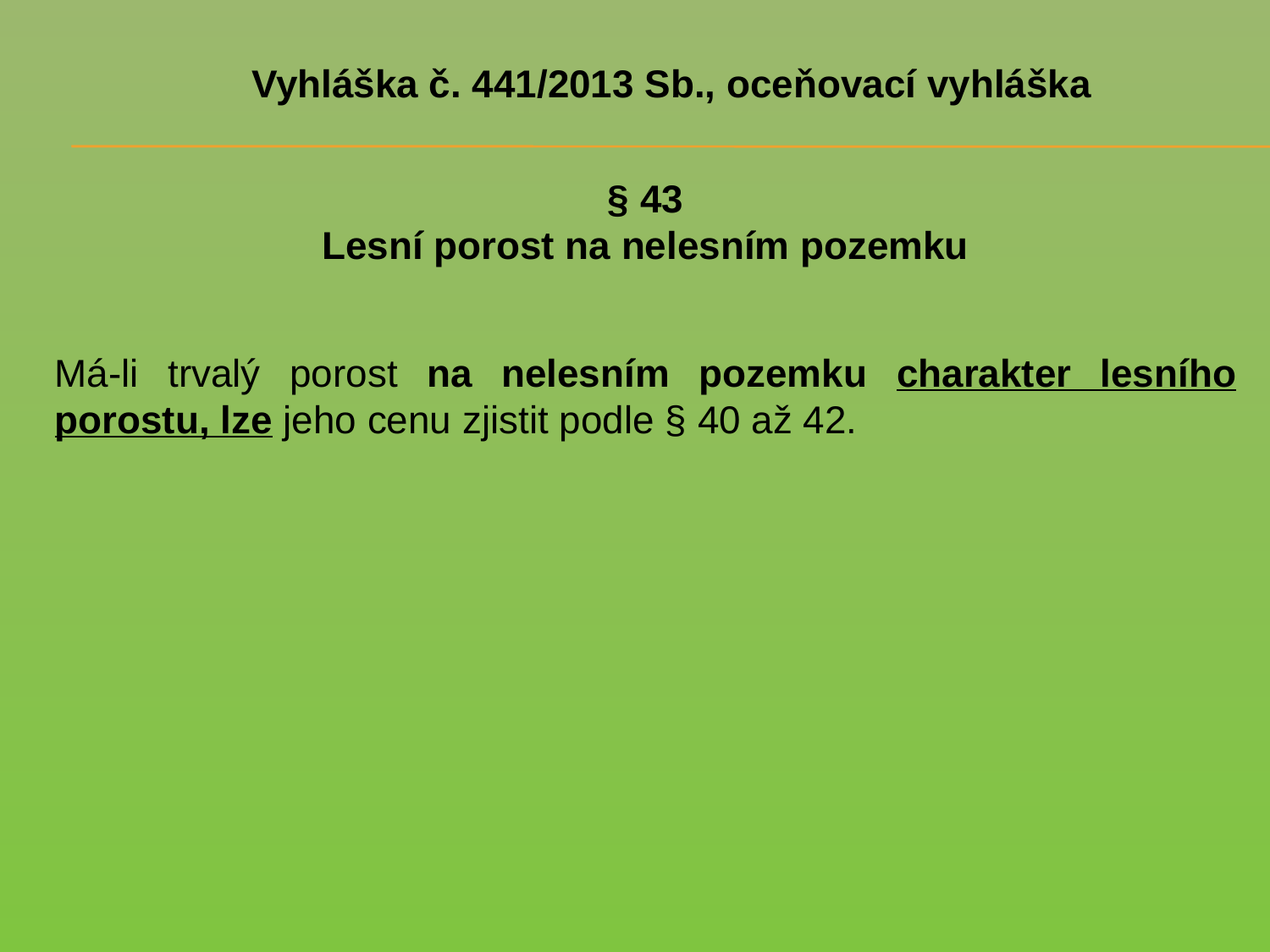

# Vyhláška č. 441/2013 Sb., oceňovací vyhláška
§ 43
Lesní porost na nelesním pozemku
Má-li trvalý porost na nelesním pozemku charakter lesního porostu, lze jeho cenu zjistit podle § 40 až 42.